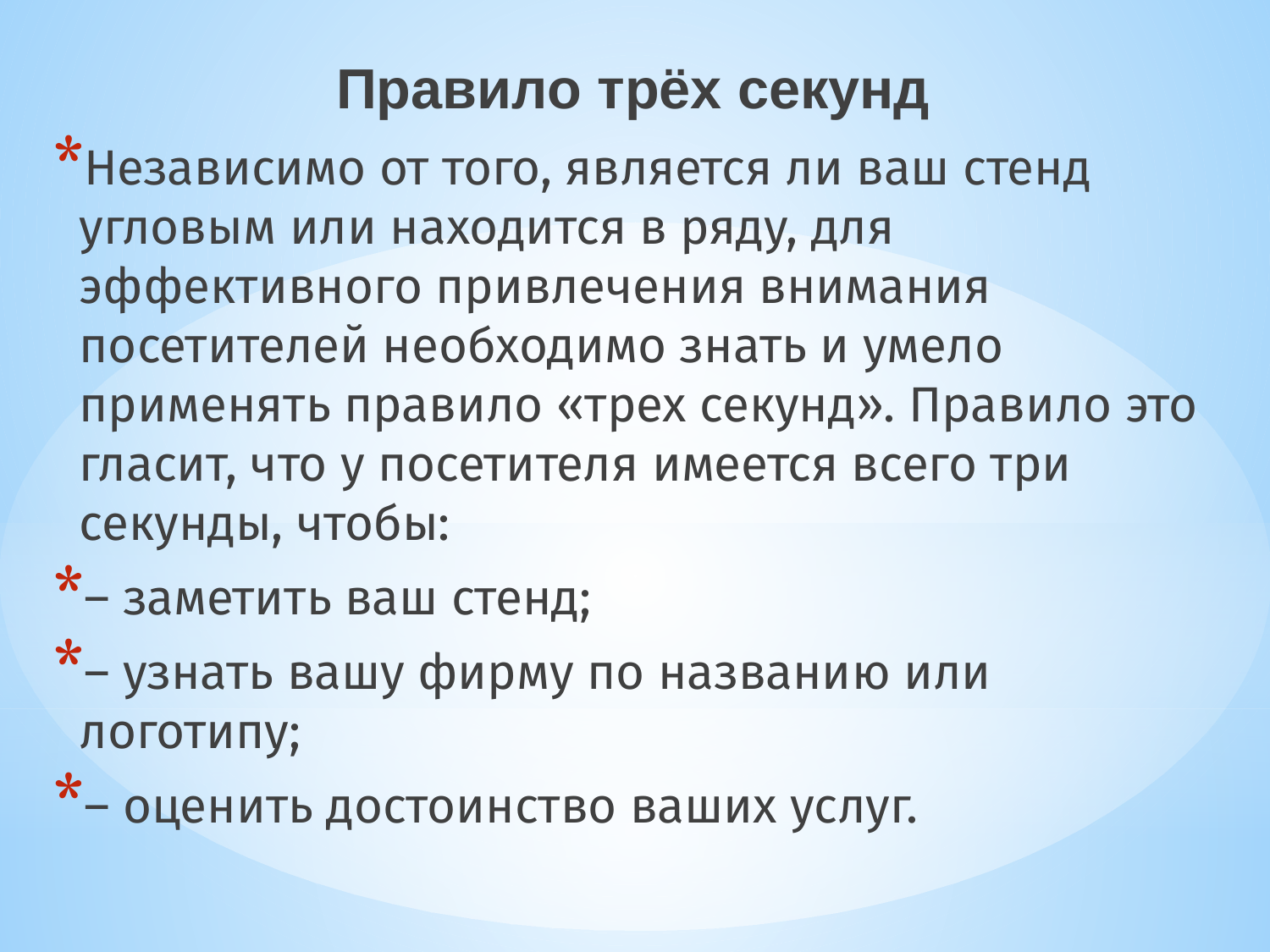

Правило трёх секунд
Независимо от того, является ли ваш стенд угловым или находится в ряду, для эффективного привлечения внимания посетителей необходимо знать и умело применять правило «трех секунд». Правило это гласит, что у посетителя имеется всего три секунды, чтобы:
– заметить ваш стенд;
– узнать вашу фирму по названию или логотипу;
– оценить достоинство ваших услуг.

#